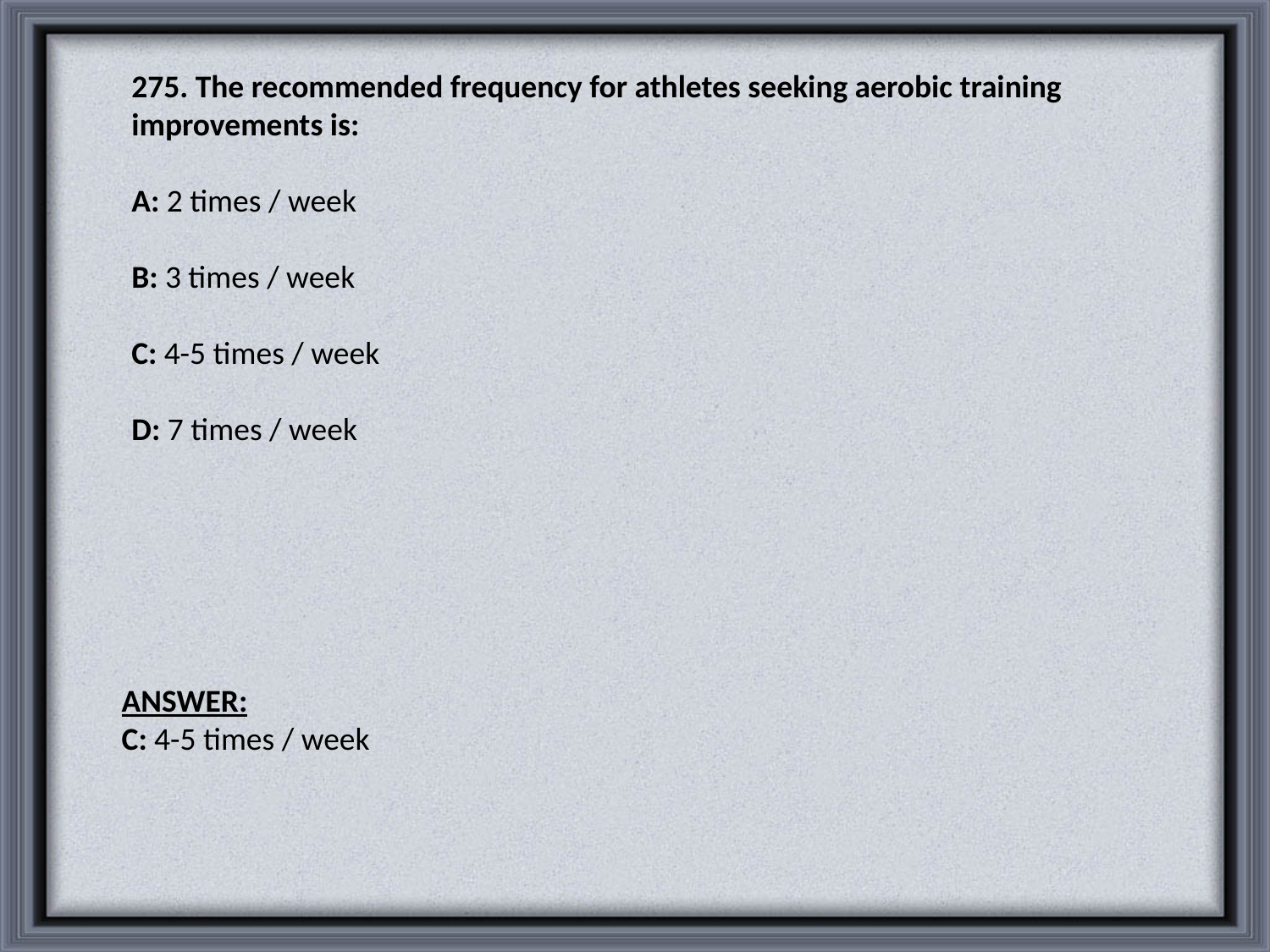

275. The recommended frequency for athletes seeking aerobic training improvements is:

A: 2 times / week

B: 3 times / week

C: 4-5 times / week

D: 7 times / week

ANSWER:
C: 4-5 times / week